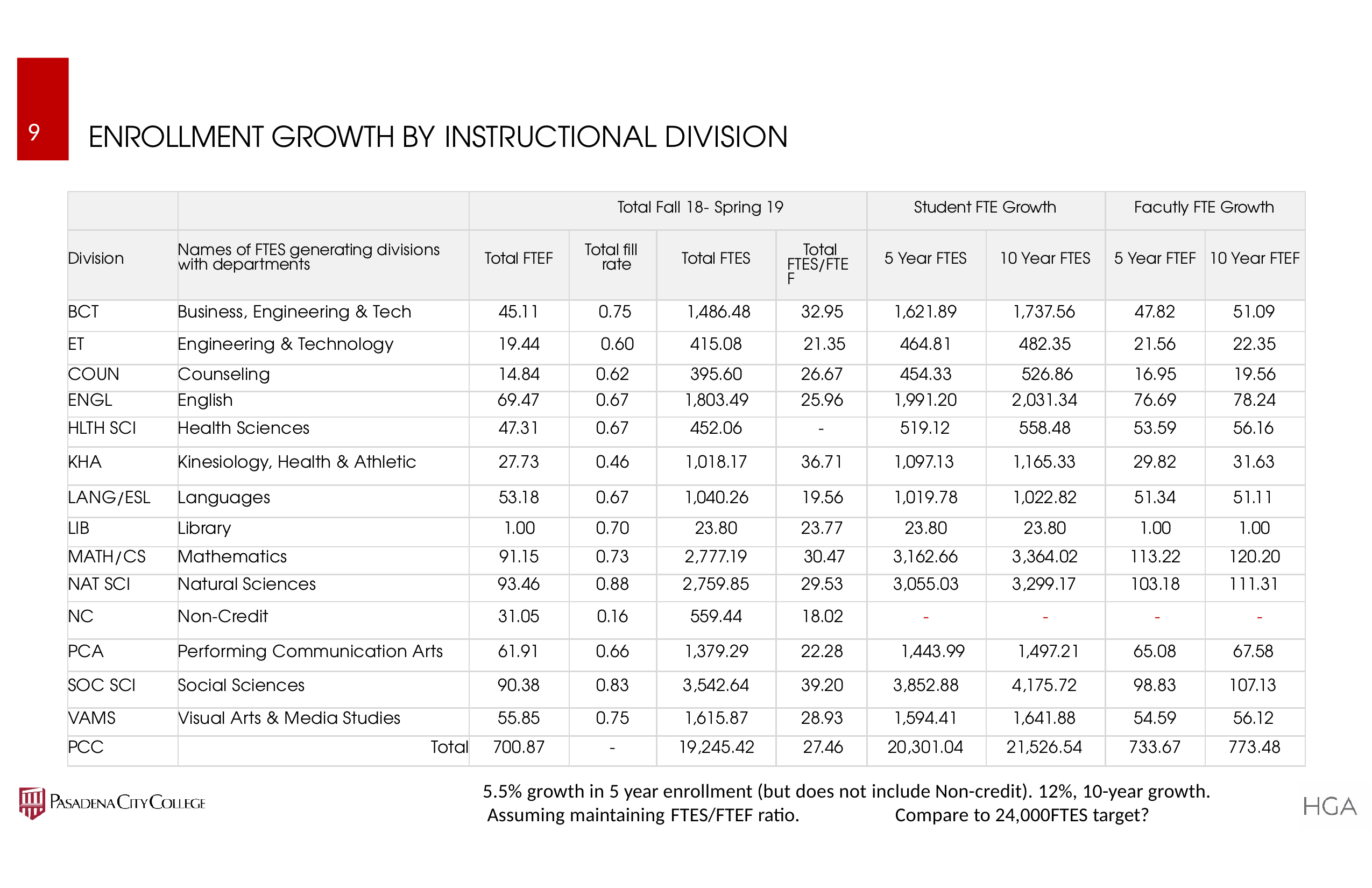

9
# ENROLLMENT GROWTH BY INSTRUCTIONAL DIVISION
|  |  | Total Fall 18- Spring 19 |  |  |  | Student FTE Growth |  | Facutly FTE Growth |  |
| --- | --- | --- | --- | --- | --- | --- | --- | --- | --- |
| Division | Names of FTES generating divisions with departments | Total FTEF | Total fill rate | Total FTES | Total FTES/FTEF | 5 Year FTES | 10 Year FTES | 5 Year FTEF | 10 Year FTEF |
| BCT | Business, Engineering & Tech | 45.11 | 0.75 | 1,486.48 | 32.95 | 1,621.89 | 1,737.56 | 47.82 | 51.09 |
| ET | Engineering & Technology | 19.44 | 0.60 | 415.08 | 21.35 | 464.81 | 482.35 | 21.56 | 22.35 |
| COUN | Counseling | 14.84 | 0.62 | 395.60 | 26.67 | 454.33 | 526.86 | 16.95 | 19.56 |
| ENGL | English | 69.47 | 0.67 | 1,803.49 | 25.96 | 1,991.20 | 2,031.34 | 76.69 | 78.24 |
| HLTH SCI | Health Sciences | 47.31 | 0.67 | 452.06 | - | 519.12 | 558.48 | 53.59 | 56.16 |
| KHA | Kinesiology, Health & Athletic | 27.73 | 0.46 | 1,018.17 | 36.71 | 1,097.13 | 1,165.33 | 29.82 | 31.63 |
| LANG/ESL | Languages | 53.18 | 0.67 | 1,040.26 | 19.56 | 1,019.78 | 1,022.82 | 51.34 | 51.11 |
| LIB | Library | 1.00 | 0.70 | 23.80 | 23.77 | 23.80 | 23.80 | 1.00 | 1.00 |
| MATH/CS | Mathematics | 91.15 | 0.73 | 2,777.19 | 30.47 | 3,162.66 | 3,364.02 | 113.22 | 120.20 |
| NAT SCI | Natural Sciences | 93.46 | 0.88 | 2,759.85 | 29.53 | 3,055.03 | 3,299.17 | 103.18 | 111.31 |
| NC | Non-Credit | 31.05 | 0.16 | 559.44 | 18.02 | - | - | - | - |
| PCA | Performing Communication Arts | 61.91 | 0.66 | 1,379.29 | 22.28 | 1,443.99 | 1,497.21 | 65.08 | 67.58 |
| SOC SCI | Social Sciences | 90.38 | 0.83 | 3,542.64 | 39.20 | 3,852.88 | 4,175.72 | 98.83 | 107.13 |
| VAMS | Visual Arts & Media Studies | 55.85 | 0.75 | 1,615.87 | 28.93 | 1,594.41 | 1,641.88 | 54.59 | 56.12 |
| PCC | Total | 700.87 | - | 19,245.42 | 27.46 | 20,301.04 | 21,526.54 | 733.67 | 773.48 |
5.5% growth in 5 year enrollment (but does not include Non-credit). 12%, 10-year growth.  Assuming maintaining FTES/FTEF ratio.	Compare to 24,000FTES target?